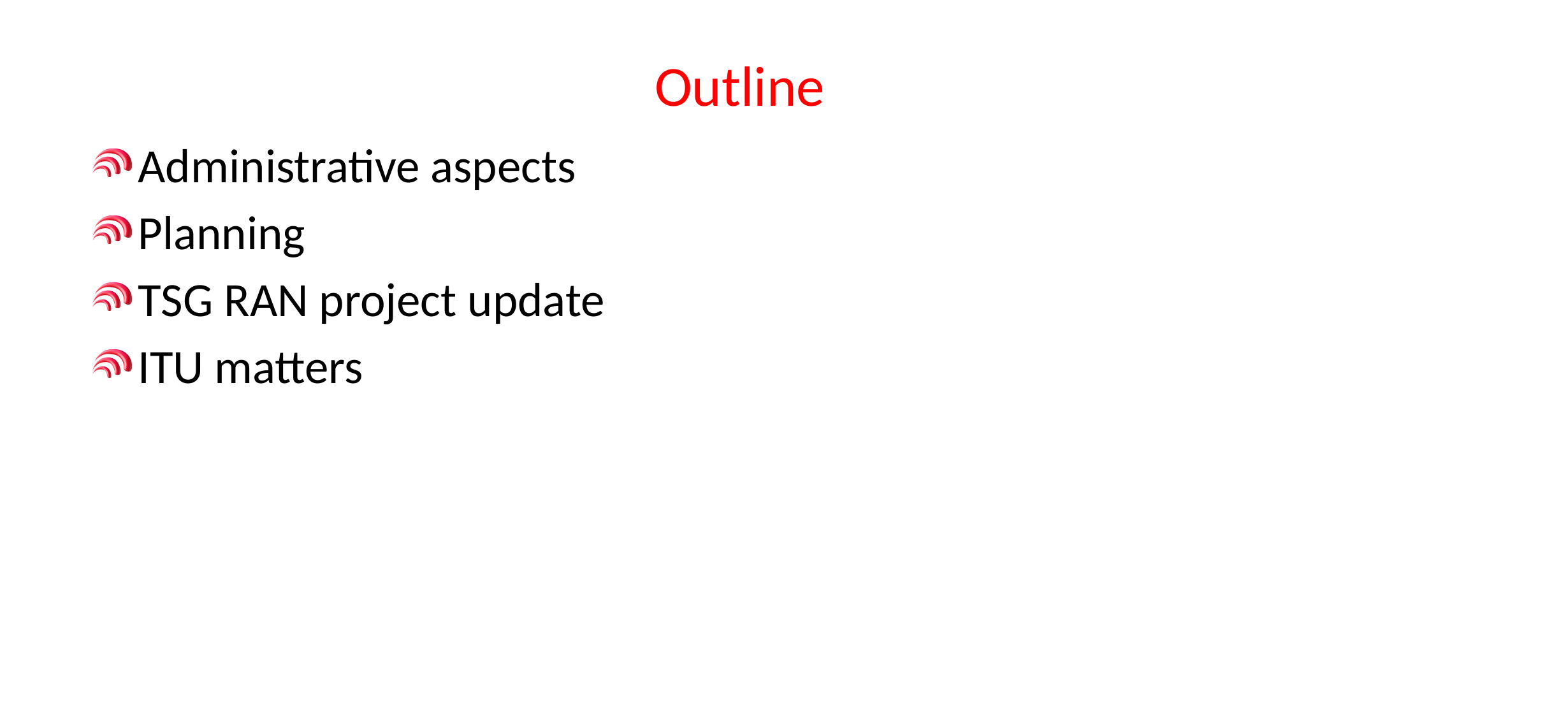

# Outline
Administrative aspects
Planning
TSG RAN project update
ITU matters